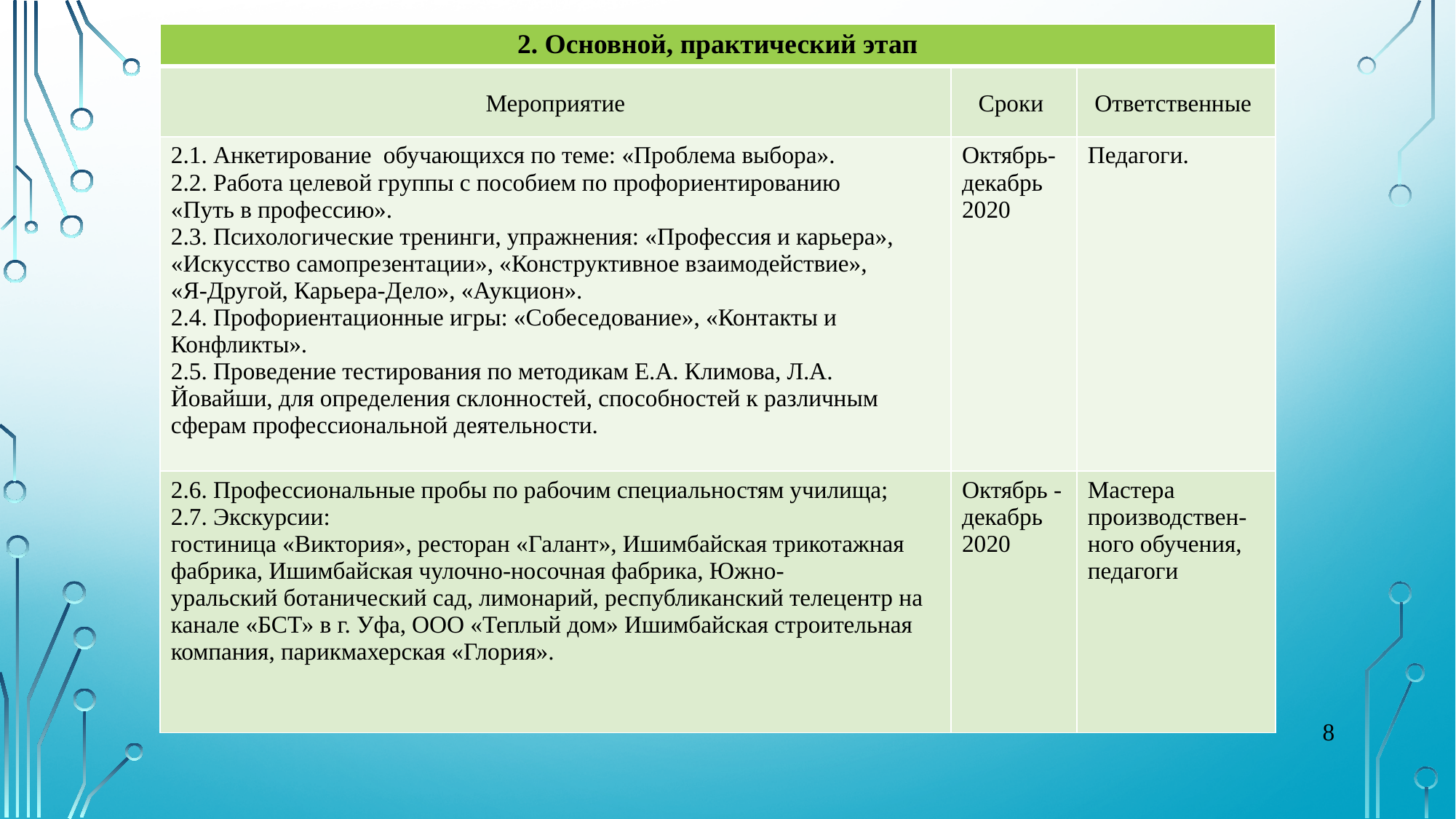

| 2. Основной, практический этап |  |  |
| --- | --- | --- |
| Мероприятие | Сроки | Ответственные |
| 2.1. Анкетирование обучающихся по теме: «Проблема выбора». 2.2. Работа целевой группы с пособием по профориентированию «Путь в профессию». 2.3. Психологические тренинги, упражнения: «Профессия и карьера», «Искусство самопрезентации», «Конструктивное взаимодействие», «Я-Другой, Карьера-Дело», «Аукцион». 2.4. Профориентационные игры: «Собеседование», «Контакты и Конфликты». 2.5. Проведение тестирования по методикам Е.А. Климова, Л.А. Йовайши, для определения склонностей, способностей к различным сферам профессиональной деятельности. | Октябрь-декабрь 2020 | Педагоги. |
| 2.6. Профессиональные пробы по рабочим специальностям училища; 2.7. Экскурсии: гостиница «Виктория», ресторан «Галант», Ишимбайская трикотажная фабрика, Ишимбайская чулочно-носочная фабрика, Южно-уральский ботанический сад, лимонарий, республиканский телецентр на канале «БСТ» в г. Уфа, ООО «Теплый дом» Ишимбайская строительная компания, парикмахерская «Глория». | Октябрь -декабрь 2020 | Мастера производствен-ного обучения, педагоги |
#
8